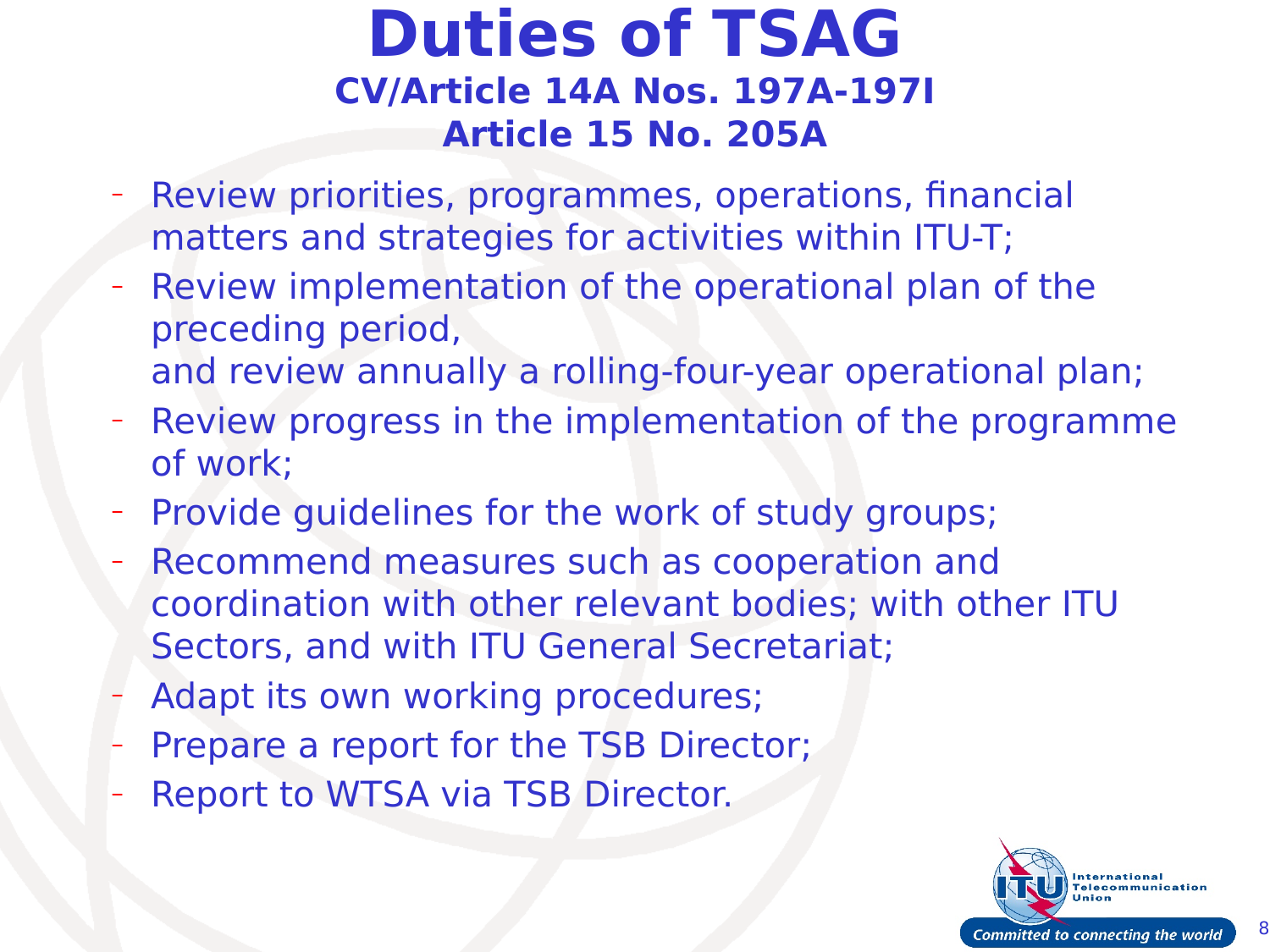

# Duties of TSAG CV/Article 14A Nos. 197A-197I Article 15 No. 205A
Review priorities, programmes, operations, financial matters and strategies for activities within ITU-T;
Review implementation of the operational plan of the preceding period,
and review annually a rolling-four-year operational plan;
Review progress in the implementation of the programme of work;
Provide guidelines for the work of study groups;
Recommend measures such as cooperation and coordination with other relevant bodies; with other ITU Sectors, and with ITU General Secretariat;
Adapt its own working procedures;
Prepare a report for the TSB Director;
Report to WTSA via TSB Director.
8